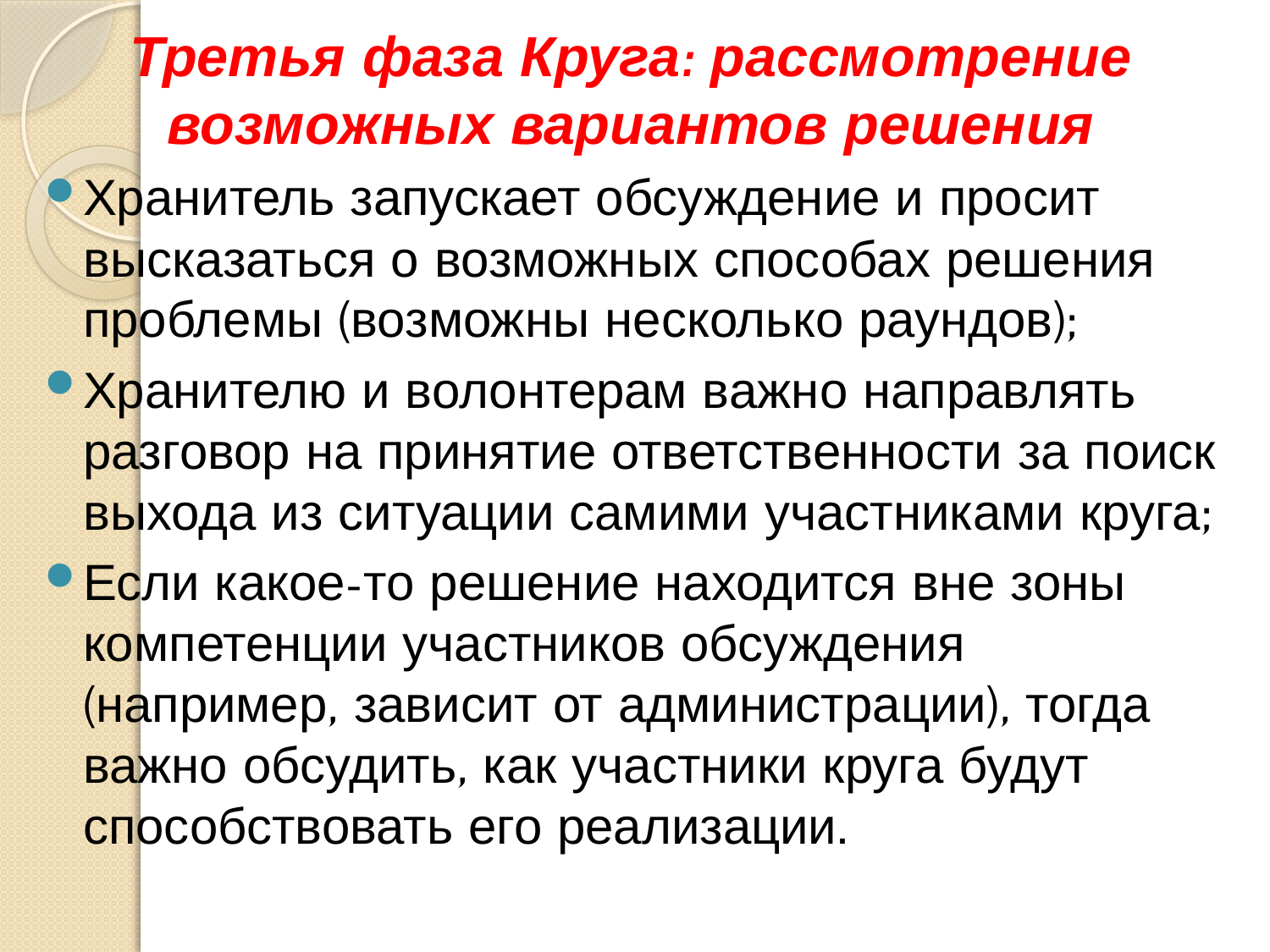

# Третья фаза Круга: рассмотрение возможных вариантов решения
Хранитель запускает обсуждение и просит высказаться о возможных способах решения проблемы (возможны несколько раундов);
Хранителю и волонтерам важно направлять разговор на принятие ответственности за поиск выхода из ситуации самими участниками круга;
Если какое-то решение находится вне зоны компетенции участников обсуждения (например, зависит от администрации), тогда важно обсудить, как участники круга будут способствовать его реализации.